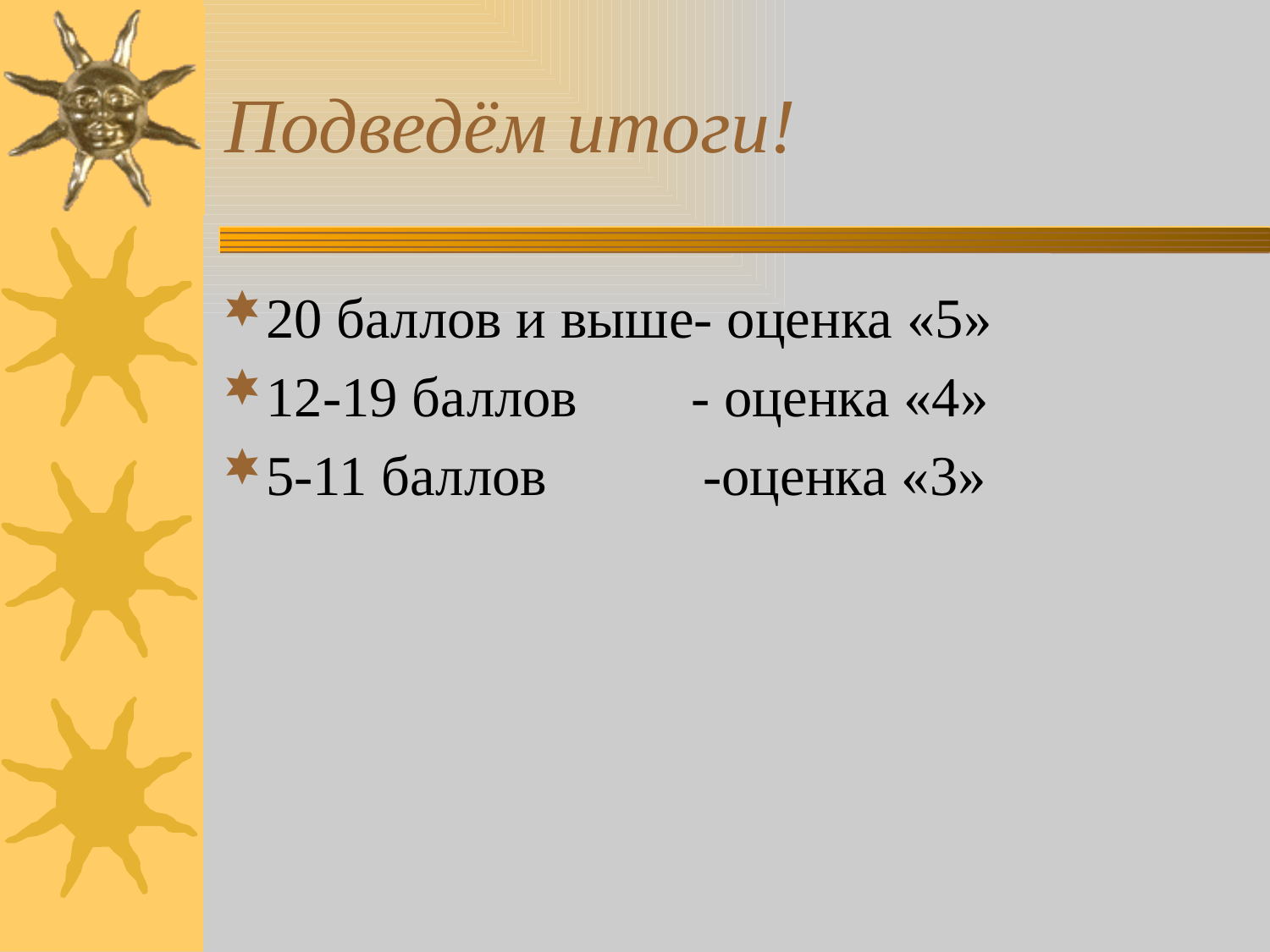

# Подведём итоги!
20 баллов и выше- оценка «5»
12-19 баллов        - оценка «4»
5-11 баллов           -оценка «3»